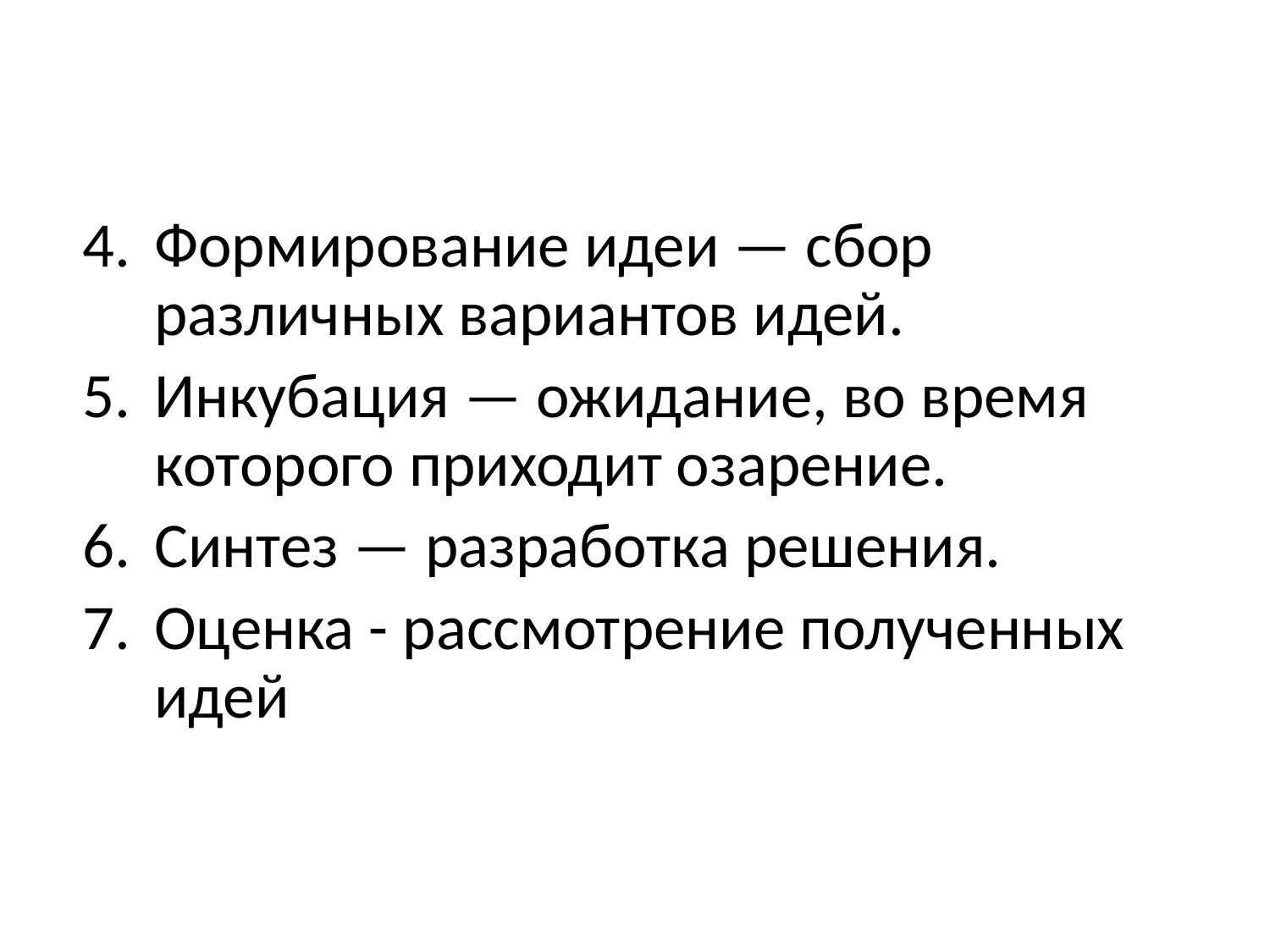

Формирование идеи — сбор различных вариантов идей.
Инкубация — ожидание, во время которого приходит озарение.
Синтез — разработка решения.
Оценка - рассмотрение полученных идей